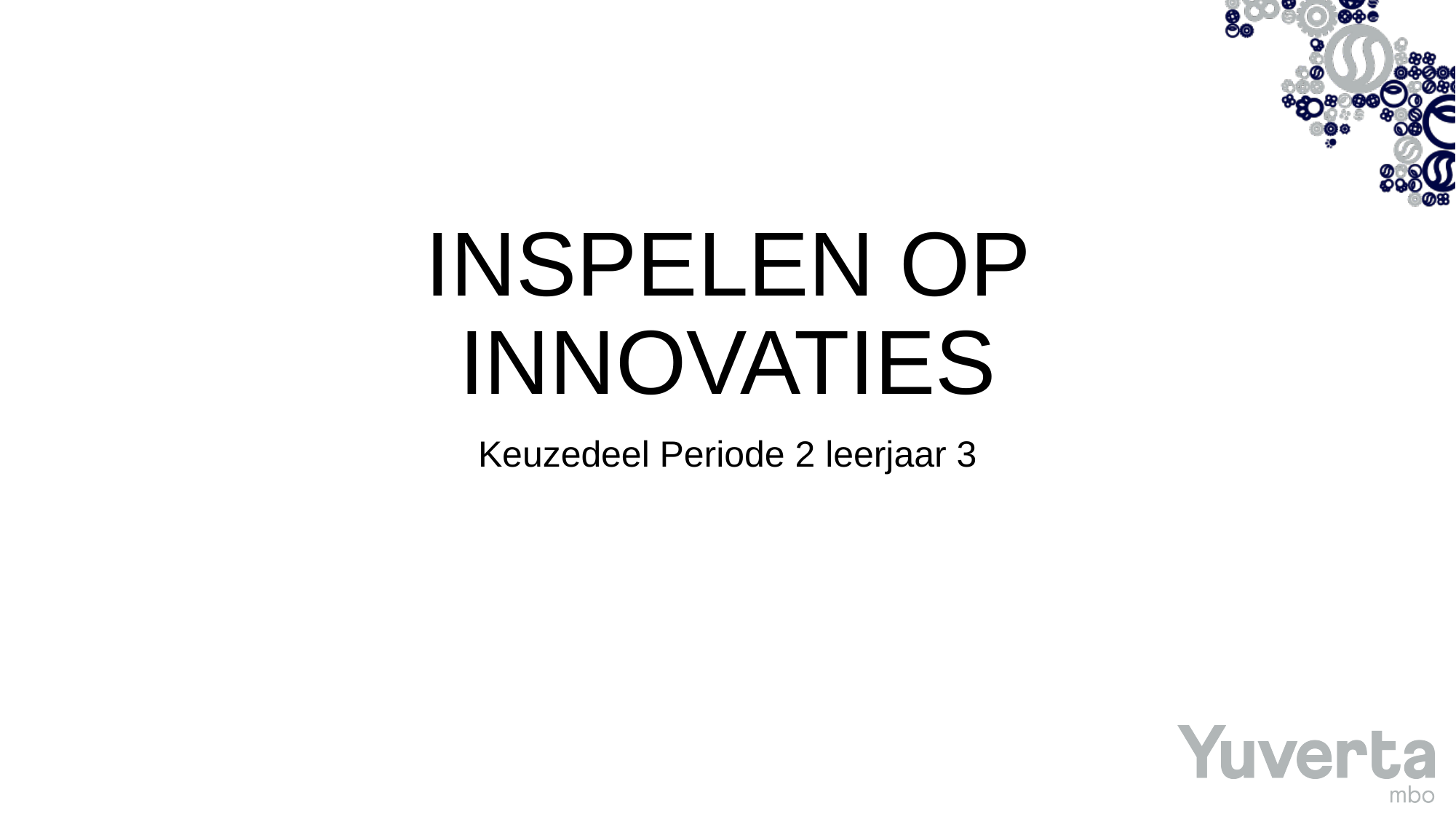

# INSPELEN OP INNOVATIES
Keuzedeel Periode 2 leerjaar 3